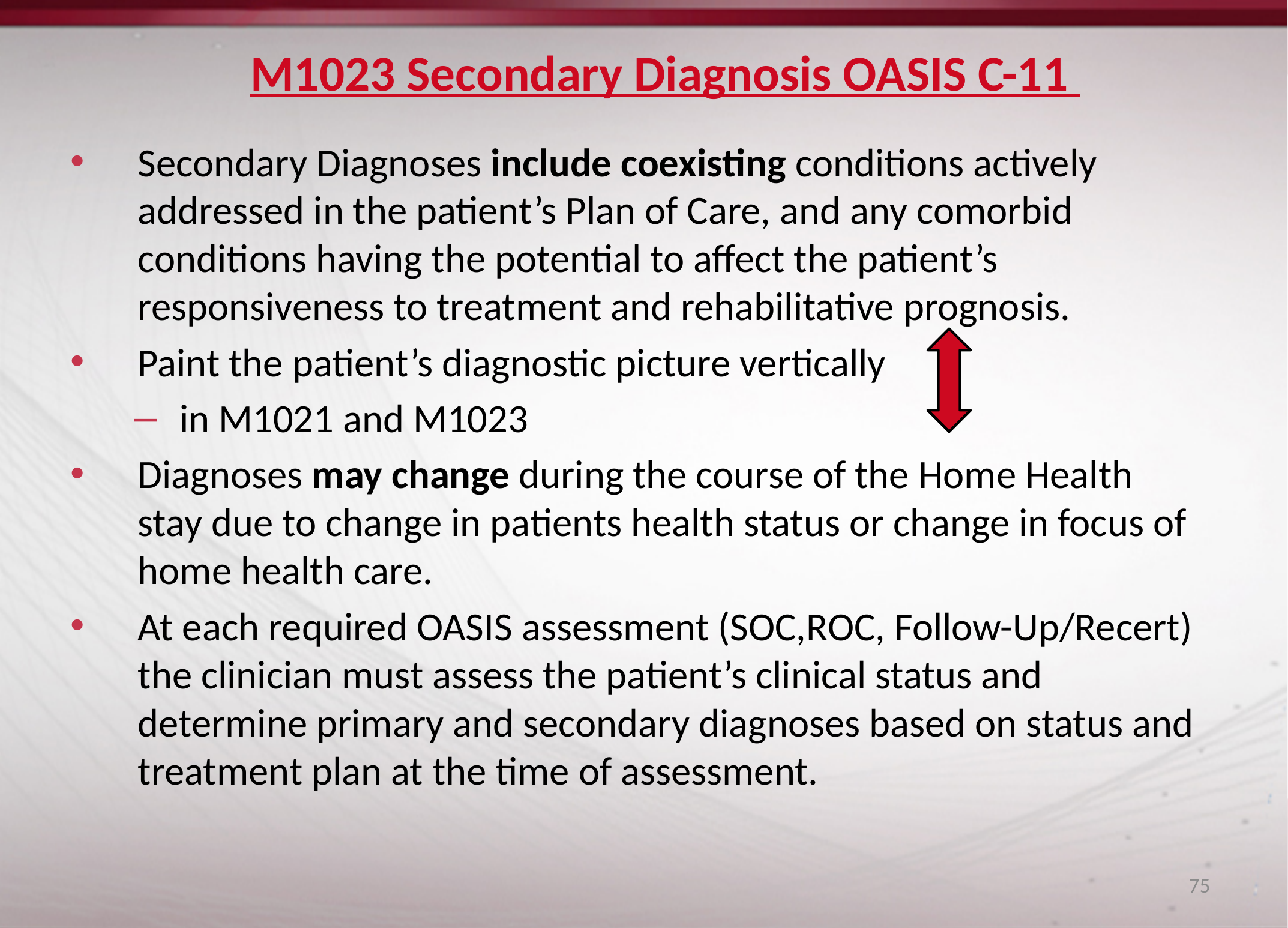

# M1023 Secondary Diagnosis OASIS C-11
Secondary Diagnoses include coexisting conditions actively addressed in the patient’s Plan of Care, and any comorbid conditions having the potential to affect the patient’s responsiveness to treatment and rehabilitative prognosis.
Paint the patient’s diagnostic picture vertically
in M1021 and M1023
Diagnoses may change during the course of the Home Health stay due to change in patients health status or change in focus of home health care.
At each required OASIS assessment (SOC,ROC, Follow-Up/Recert) the clinician must assess the patient’s clinical status and determine primary and secondary diagnoses based on status and treatment plan at the time of assessment.

75